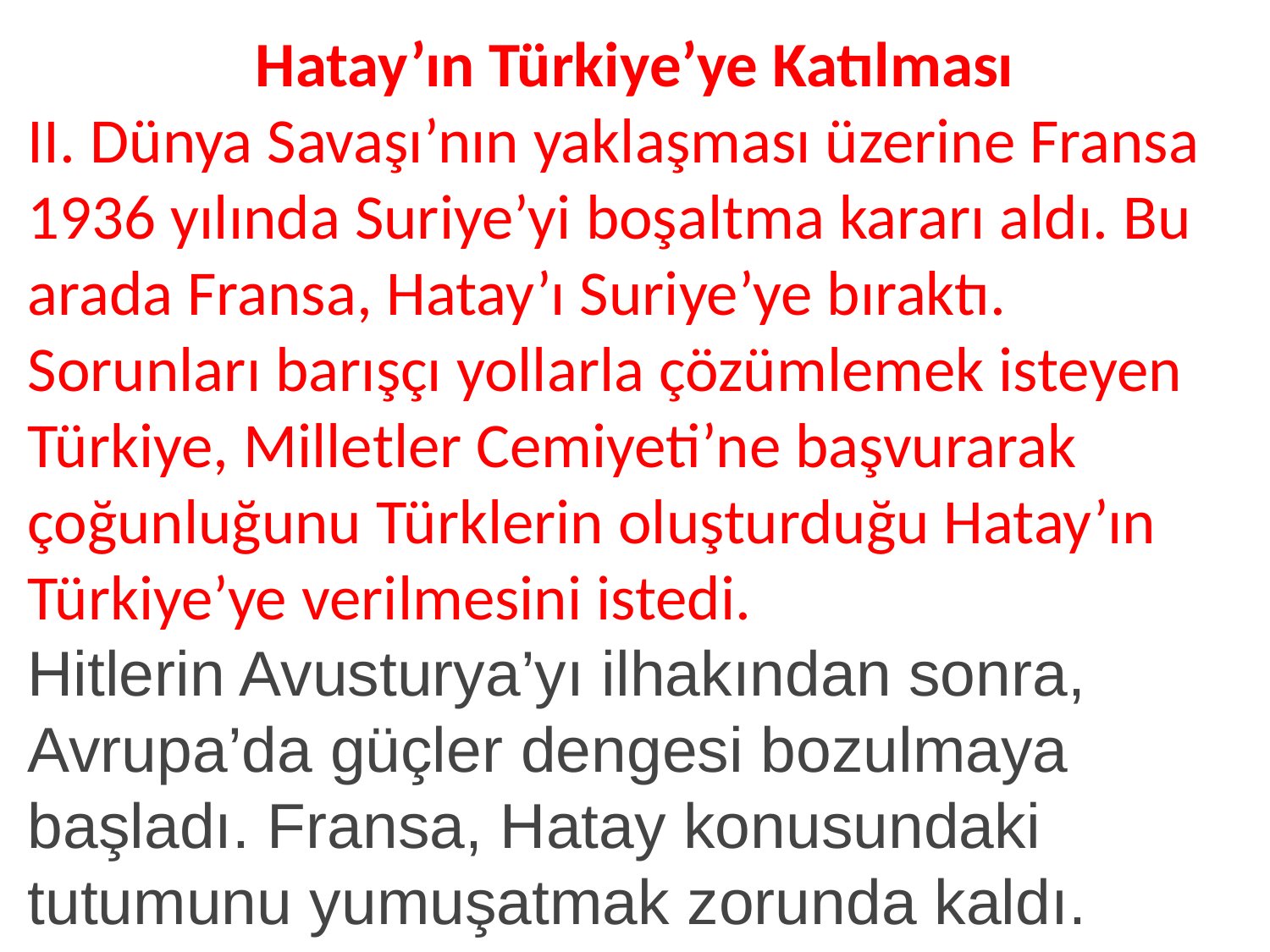

Hatay’ın Türkiye’ye Katılması
II. Dünya Savaşı’nın yaklaşması üzerine Fransa 1936 yılında Suriye’yi boşaltma kararı aldı. Bu arada Fransa, Hatay’ı Suriye’ye bıraktı. Sorunları barışçı yollarla çözümlemek isteyen Türkiye, Milletler Cemiyeti’ne başvurarak çoğunluğunu Türklerin oluşturduğu Hatay’ın Türkiye’ye verilmesini istedi.
Hitlerin Avusturya’yı ilhakından sonra, Avrupa’da güçler dengesi bozulmaya başladı. Fransa, Hatay konusundaki tutumunu yumuşatmak zorunda kaldı.